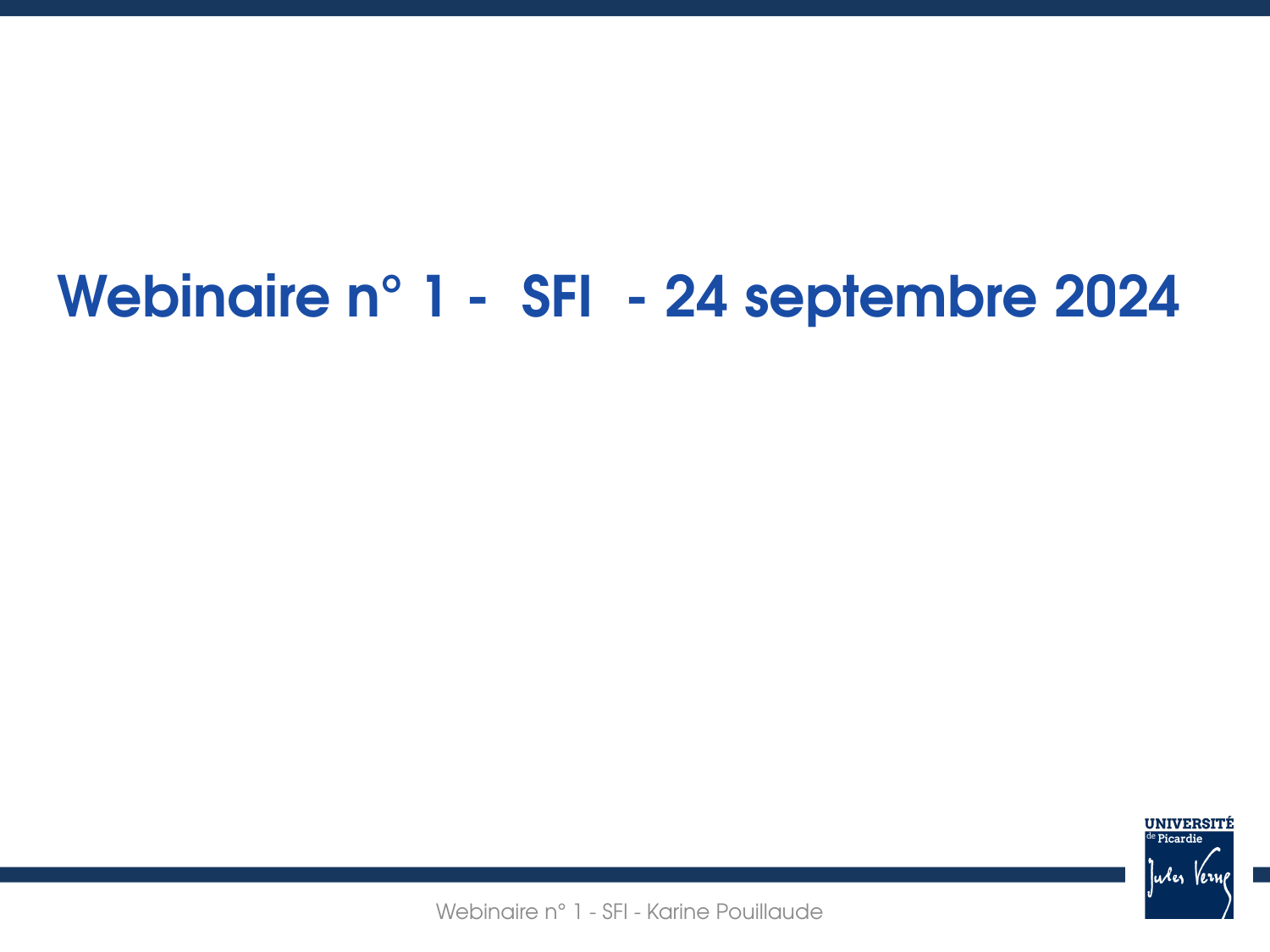

Webinaire n° 1 -  SFI  - 24 septembre 2024
Webinaire n° 1 - SFI - Karine Pouillaude